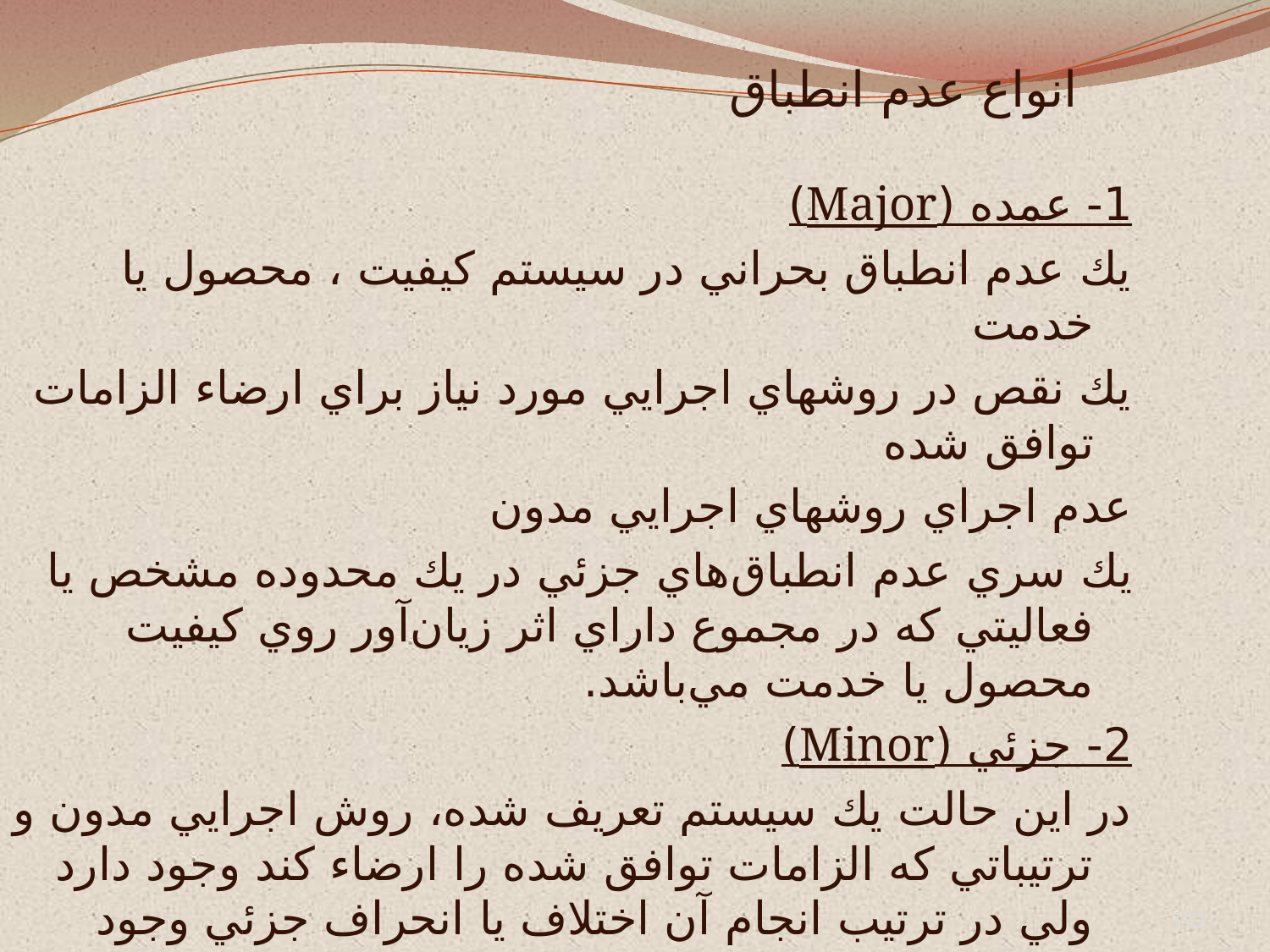

# انواع عدم انطباق
1- عمده (Major)
يك عدم انطباق بحراني در سيستم كيفيت ، محصول يا خدمت
يك نقص در روشهاي اجرايي مورد نياز براي ارضاء الزامات توافق شده
عدم اجراي روشهاي اجرايي مدون
يك سري عدم انطباق‌هاي جزئي در يك محدوده مشخص يا فعاليتي كه در مجموع داراي اثر زيان‌آور روي كيفيت محصول يا خدمت مي‌باشد.
2- جزئي (Minor)
در اين حالت يك سيستم تعريف شده، روش اجرايي مدون و ترتيباتي كه الزامات توافق شده را ارضاء كند وجود دارد ولي در ترتيب انجام آن اختلاف يا انحراف جزئي وجود دارد.
192